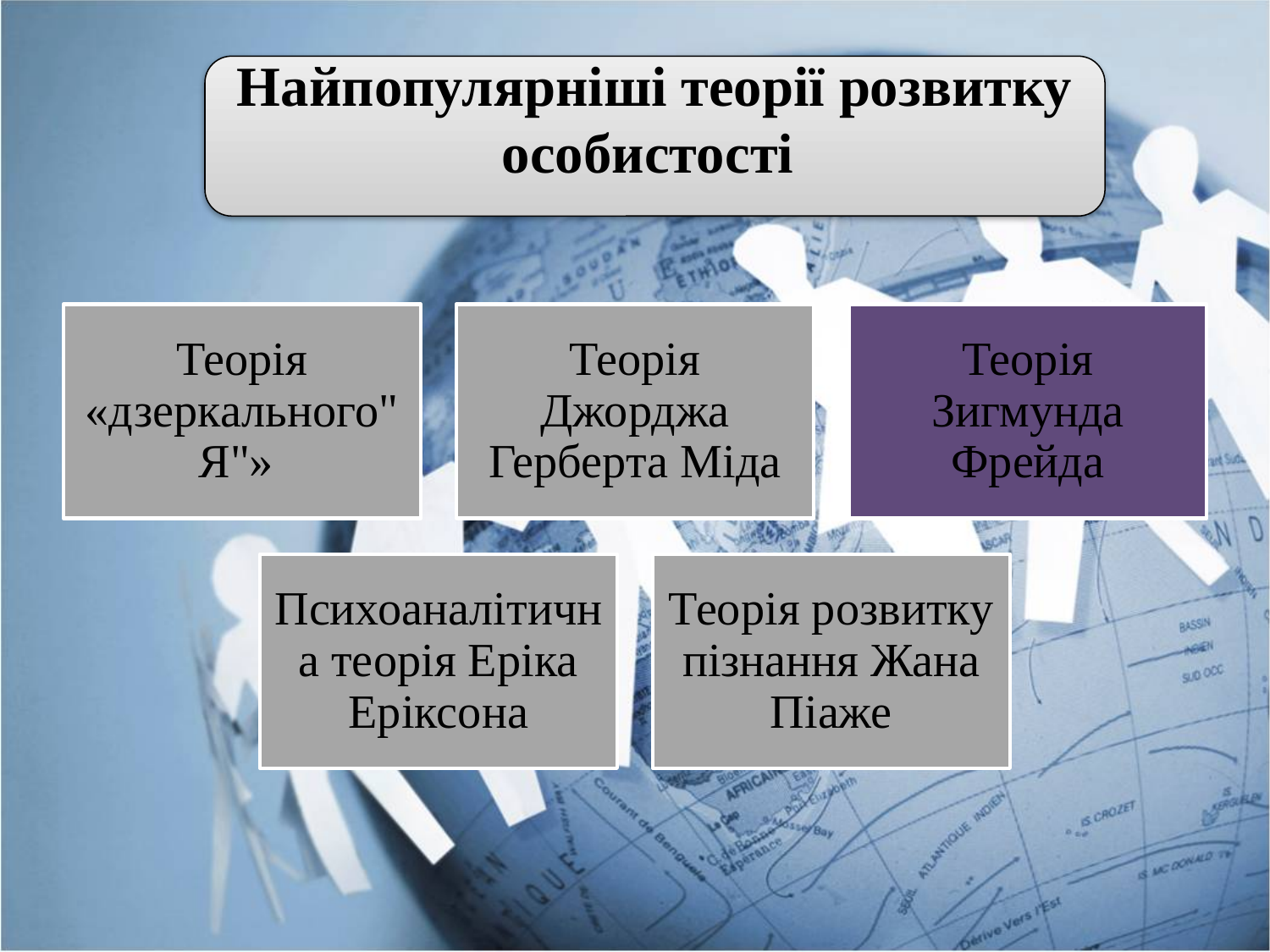

Найпопулярніші теорії розвитку особистості

Теорія «дзеркального"Я"»
Теорія Джорджа Герберта Міда
Теорія Зигмунда Фрейда
Психоаналітична теорія Еріка Еріксона
Теорія розвитку пізнання Жана Піаже